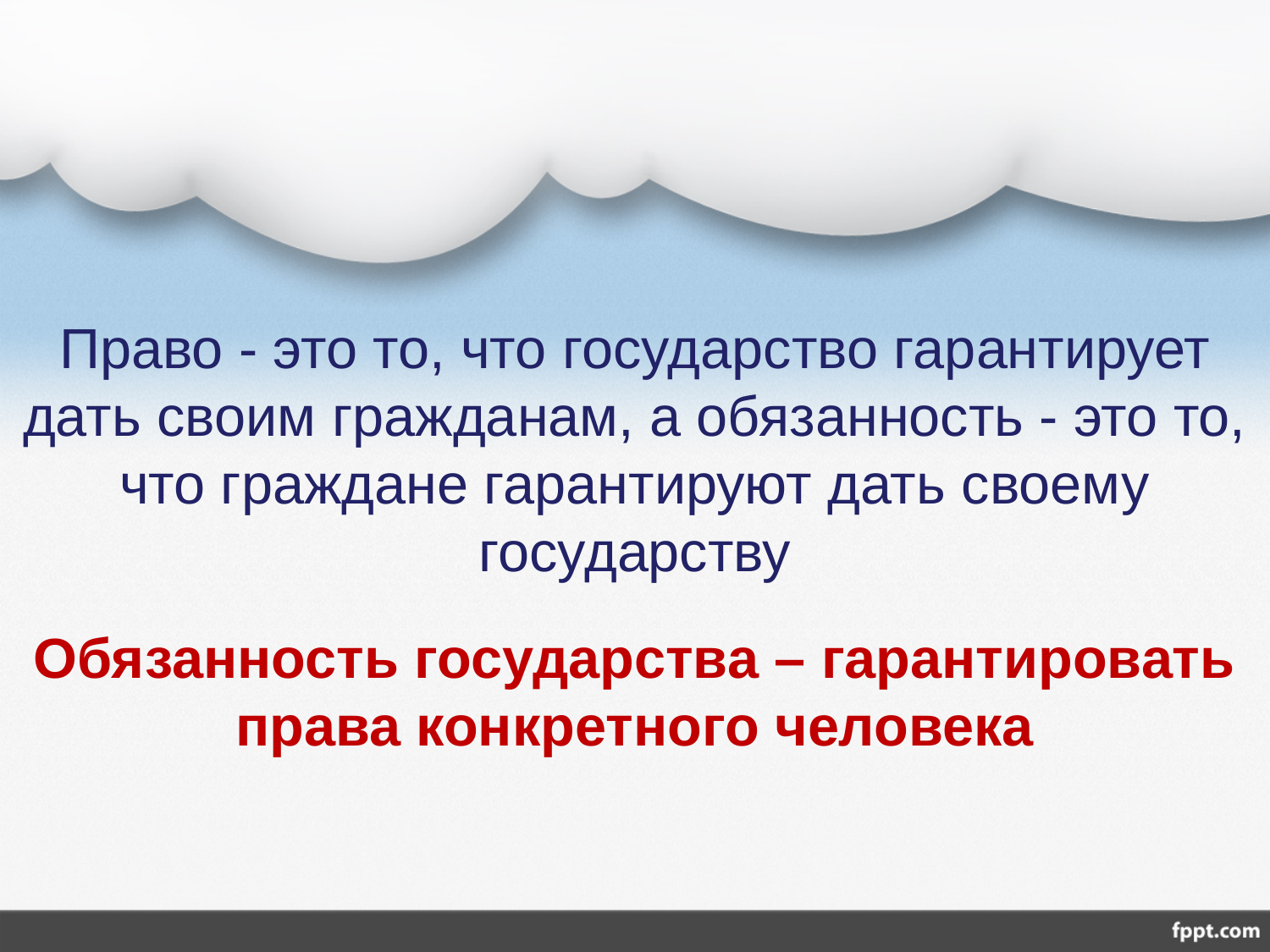

Право - это то, что государство гарантирует дать своим гражданам, а обязанность - это то, что граждане гарантируют дать своему государству
Обязанность государства – гарантировать права конкретного человека